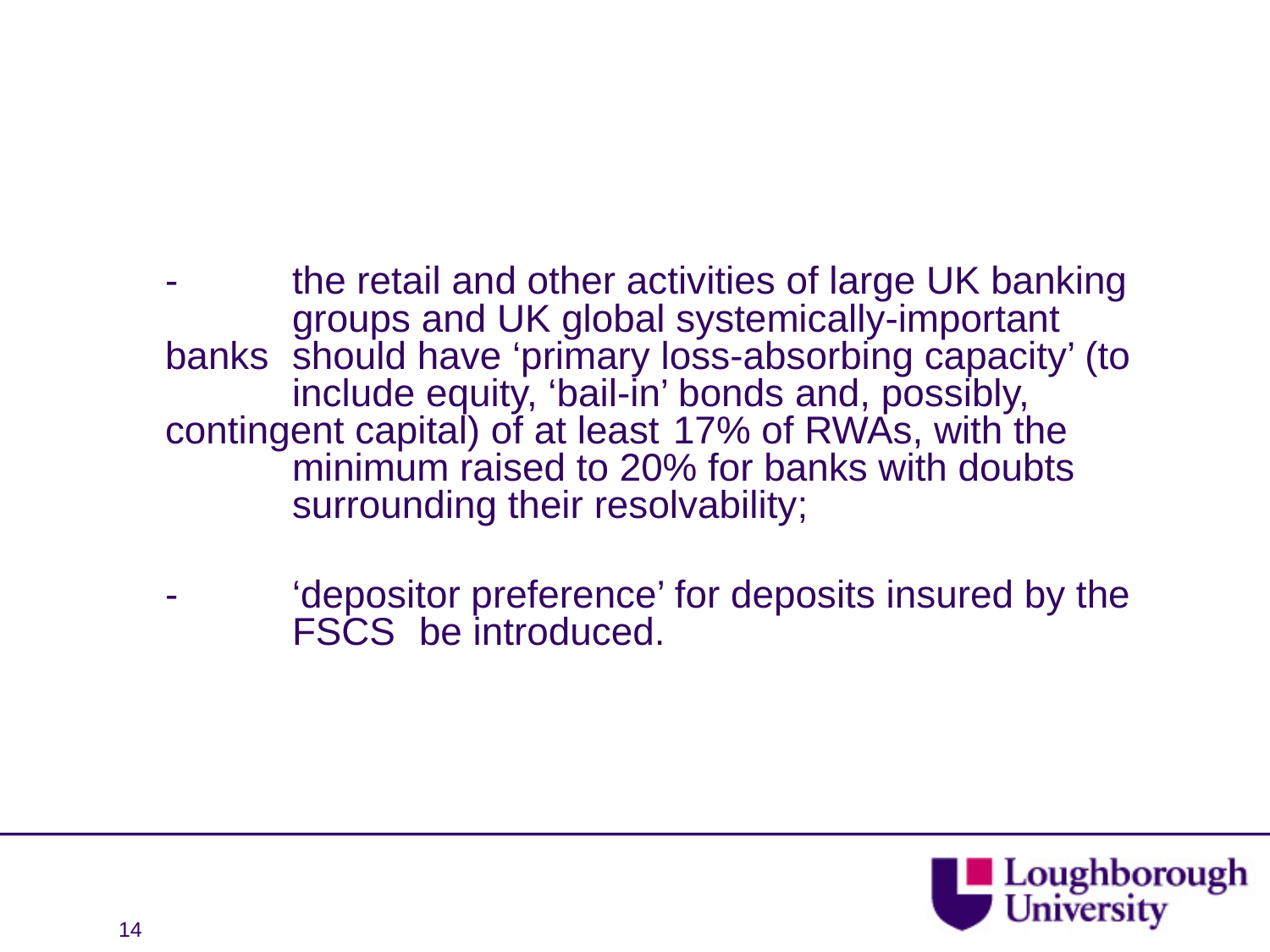

-	the retail and other activities of large UK banking 	groups and UK global systemically-important banks 	should have ‘primary loss-absorbing capacity’ (to 	include equity, ‘bail-in’ bonds and, possibly, 	contingent capital) of at least 	17% of RWAs, with the 	minimum raised to 20% for banks with doubts 	surrounding their resolvability;

	-	‘depositor preference’ for deposits insured by the 	FSCS 	be introduced.
14